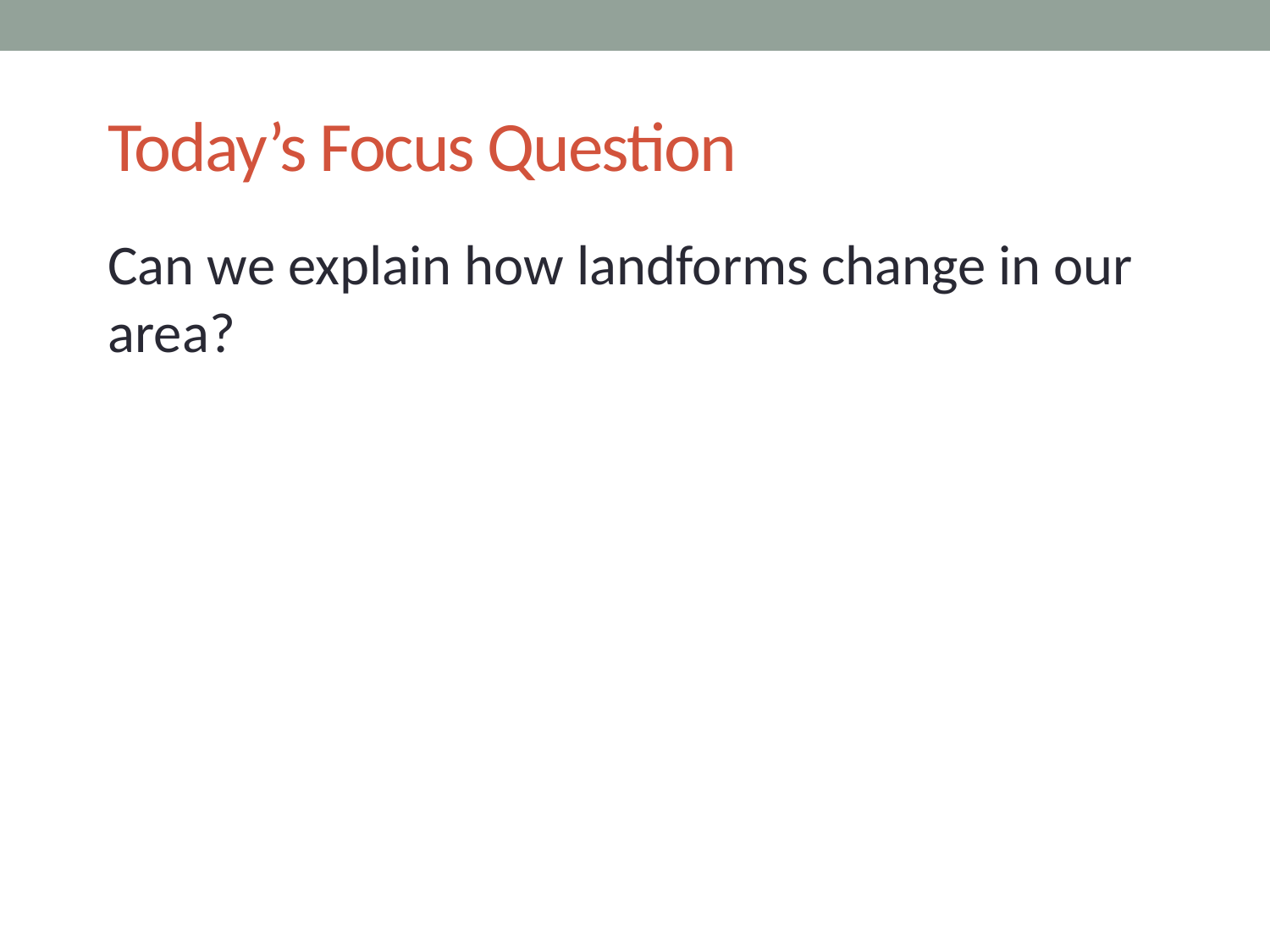

# Today’s Focus Question
Can we explain how landforms change in our area?